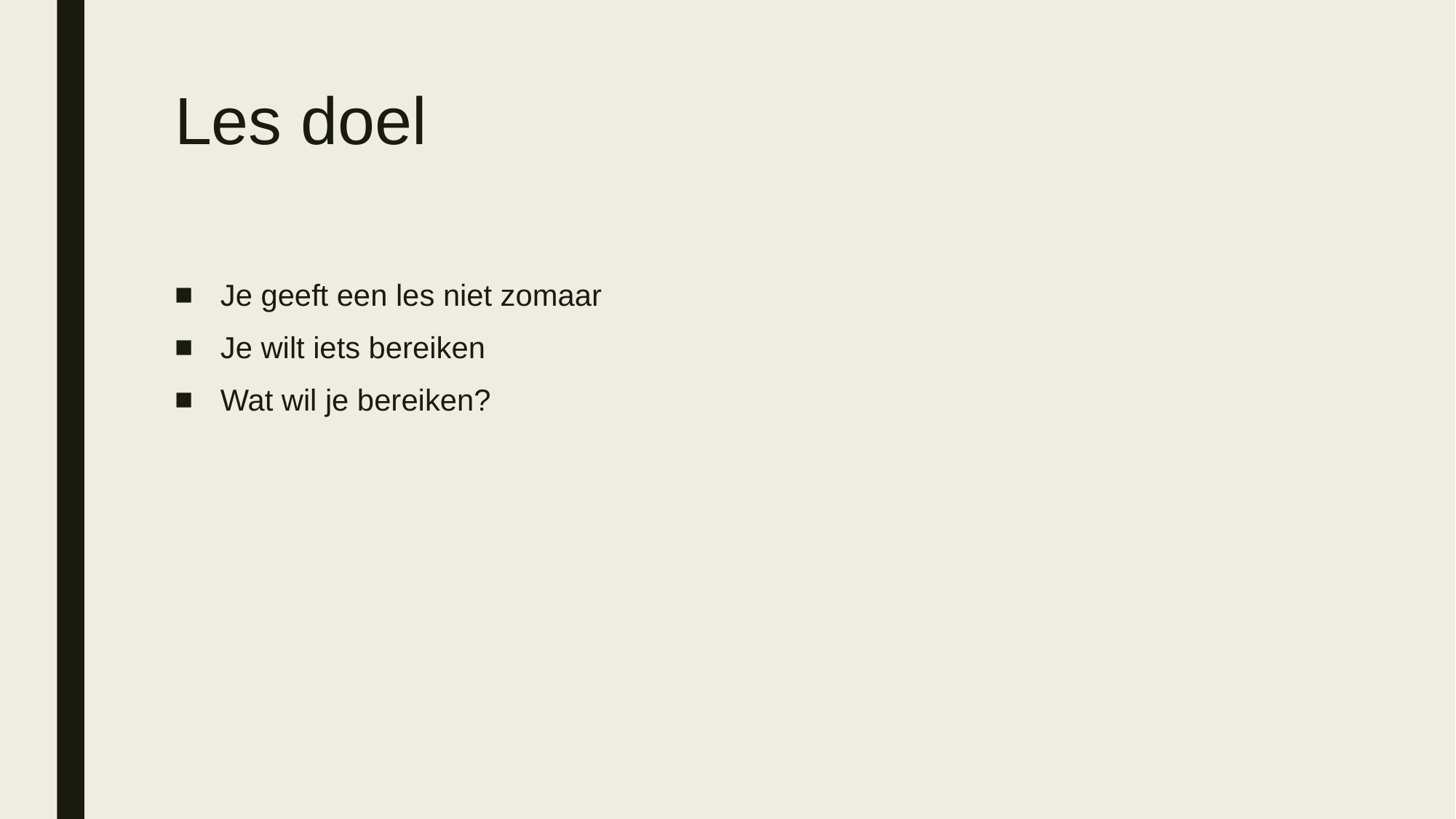

# Les doel
Je geeft een les niet zomaar
Je wilt iets bereiken
Wat wil je bereiken?